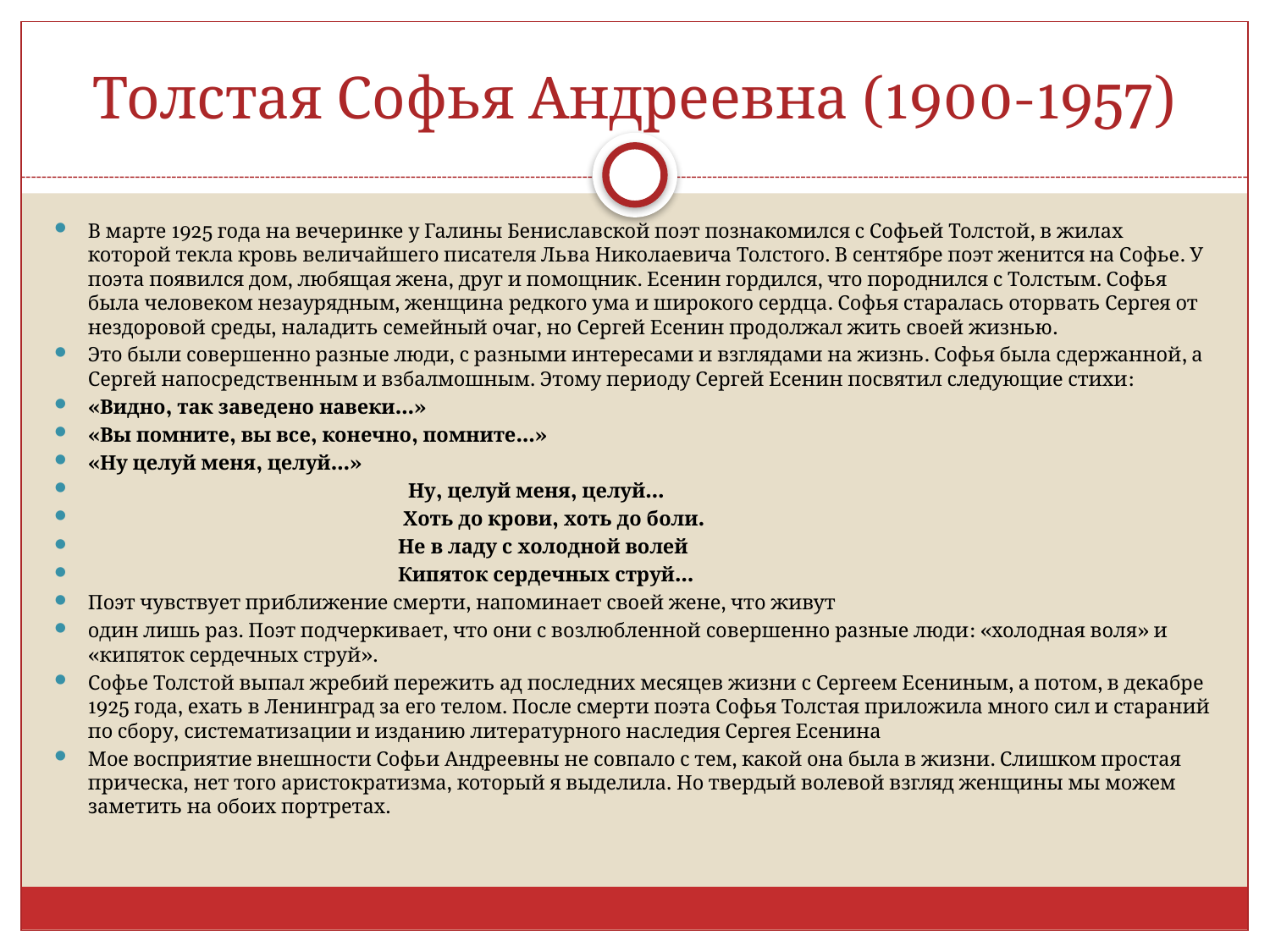

# Толстая Софья Андреевна (1900-1957)
В марте 1925 года на вечеринке у Галины Бениславской поэт познакомился с Софьей Толстой, в жилах которой текла кровь величайшего писателя Льва Николаевича Толстого. В сентябре поэт женится на Софье. У поэта появился дом, любящая жена, друг и помощник. Есенин гордился, что породнился с Толстым. Софья была человеком незаурядным, женщина редкого ума и широкого сердца. Софья старалась оторвать Сергея от нездоровой среды, наладить семейный очаг, но Сергей Есенин продолжал жить своей жизнью.
Это были совершенно разные люди, с разными интересами и взглядами на жизнь. Софья была сдержанной, а Сергей напосредственным и взбалмошным. Этому периоду Сергей Есенин посвятил следующие стихи:
«Видно, так заведено навеки…»
«Вы помните, вы все, конечно, помните…»
«Ну целуй меня, целуй…»
                                                               Ну, целуй меня, целуй…
                                                              Хоть до крови, хоть до боли.
                                                             Не в ладу с холодной волей
                                                             Кипяток сердечных струй…
Поэт чувствует приближение смерти, напоминает своей жене, что живут
один лишь раз. Поэт подчеркивает, что они с возлюбленной совершенно разные люди: «холодная воля» и «кипяток сердечных струй».
Софье Толстой выпал жребий пережить ад последних месяцев жизни с Сергеем Есениным, а потом, в декабре 1925 года, ехать в Ленинград за его телом. После смерти поэта Софья Толстая приложила много сил и стараний по сбору, систематизации и изданию литературного наследия Сергея Есенина
Мое восприятие внешности Софьи Андреевны не совпало с тем, какой она была в жизни. Слишком простая прическа, нет того аристократизма, который я выделила. Но твердый волевой взгляд женщины мы можем заметить на обоих портретах.